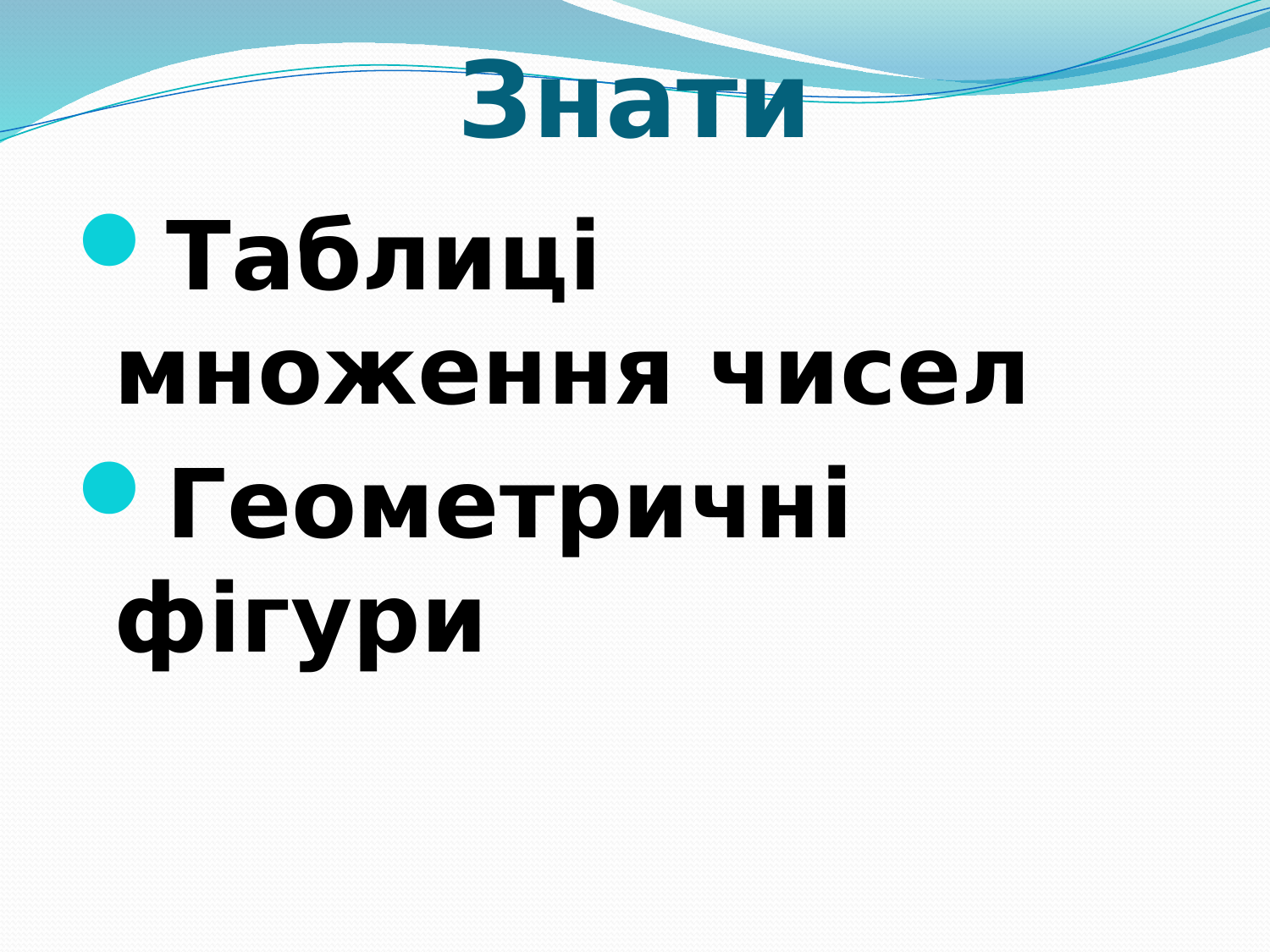

# Знати
Таблиці множення чисел
Геометричні фігури